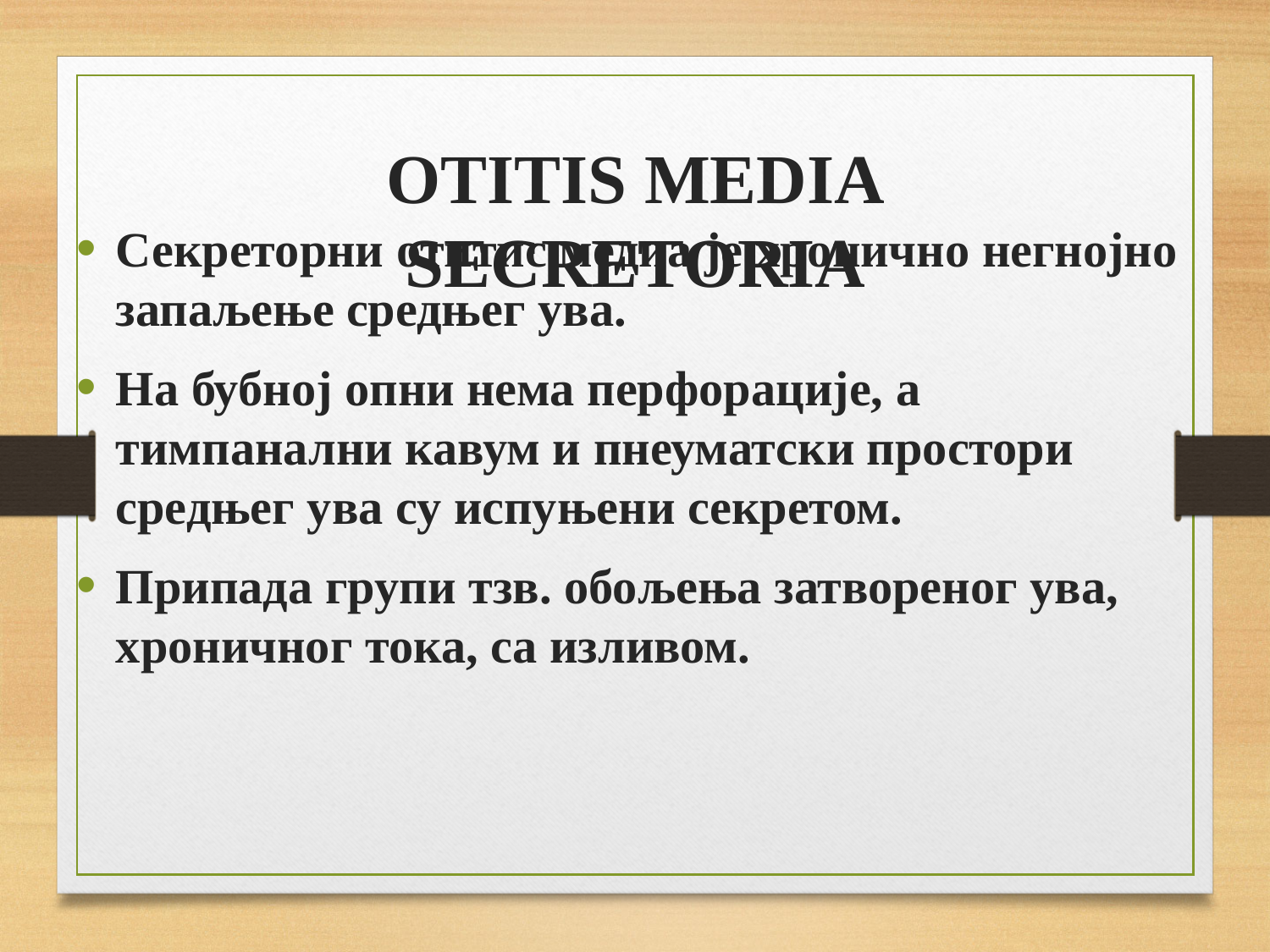

# OTITIS MEDIA SECRETORIA
Секреторни отитис медиа је хронично негнојно запаљење средњег ува.
На бубној опни нема перфорације, а тимпанални кавум и пнеуматски простори средњег ува су испуњени секретом.
Припада групи тзв. обољења затвореног ува, хроничног тока, са изливом.